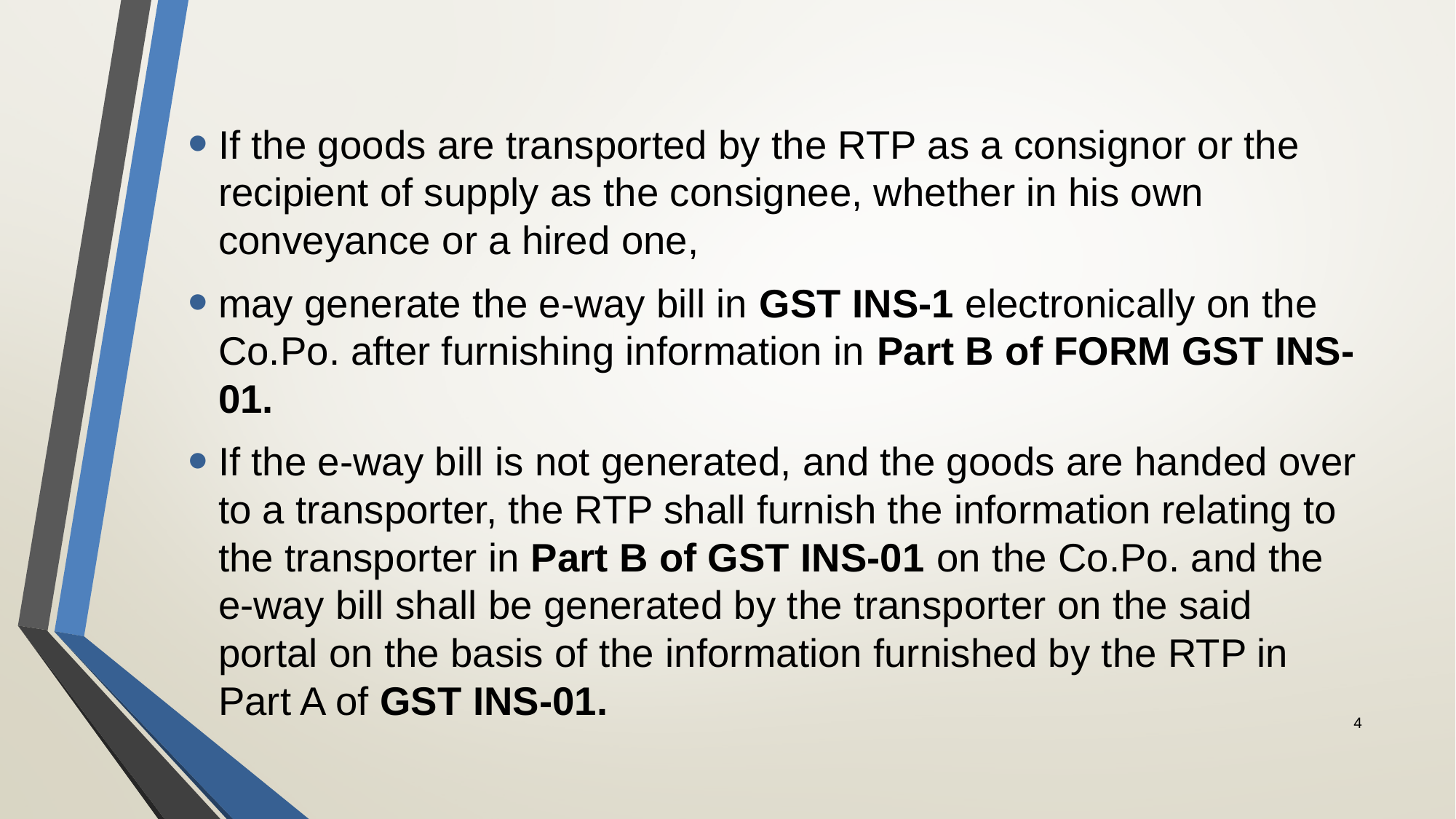

#
If the goods are transported by the RTP as a consignor or the recipient of supply as the consignee, whether in his own conveyance or a hired one,
may generate the e-way bill in GST INS-1 electronically on the Co.Po. after furnishing information in Part B of FORM GST INS-01.
If the e-way bill is not generated, and the goods are handed over to a transporter, the RTP shall furnish the information relating to the transporter in Part B of GST INS-01 on the Co.Po. and the e-way bill shall be generated by the transporter on the said portal on the basis of the information furnished by the RTP in Part A of GST INS-01.
4